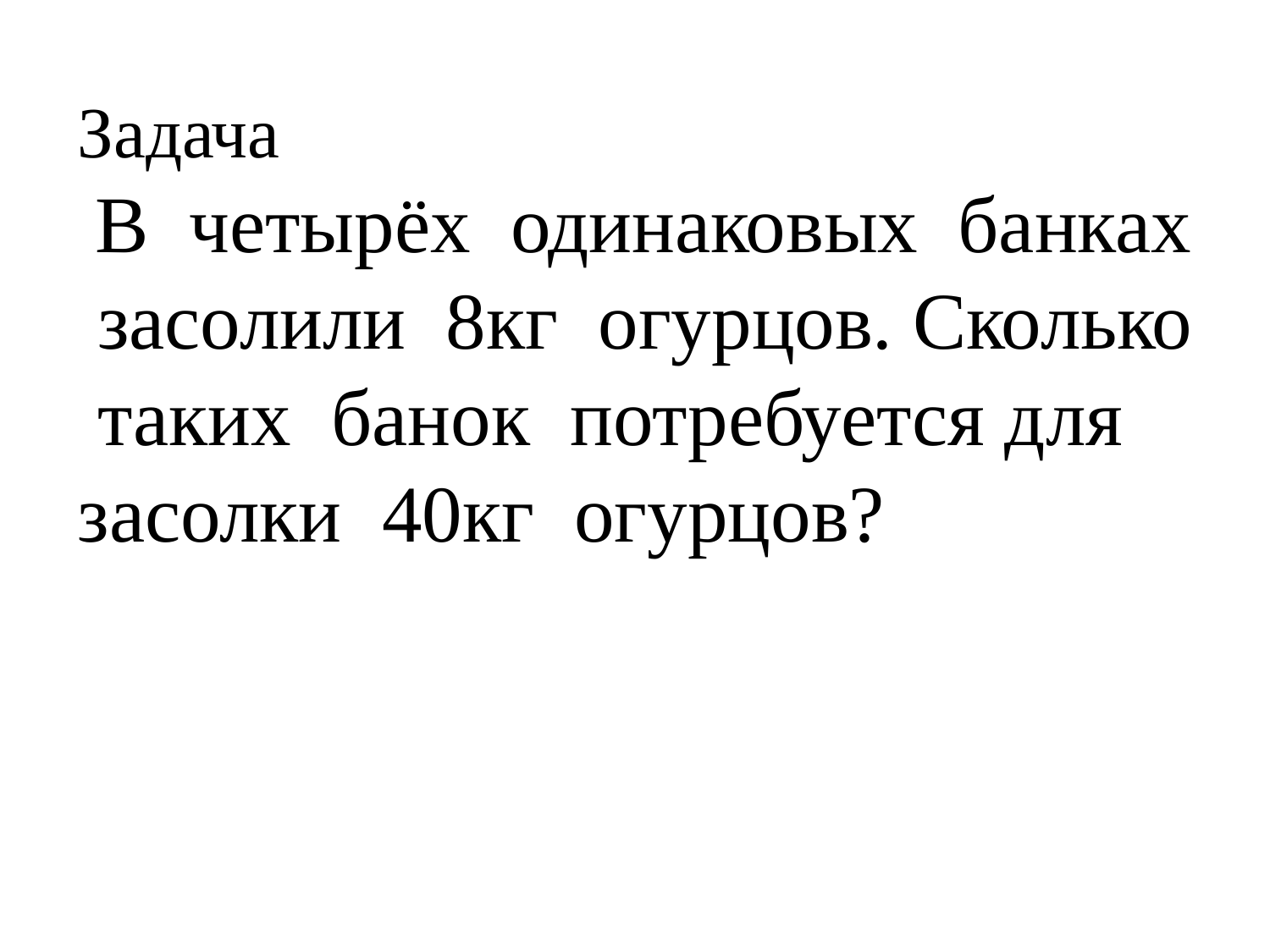

# Задача В  четырёх  одинаковых  банках  засолили  8кг  огурцов. Сколько  таких  банок  потребуется для  засолки  40кг  огурцов?